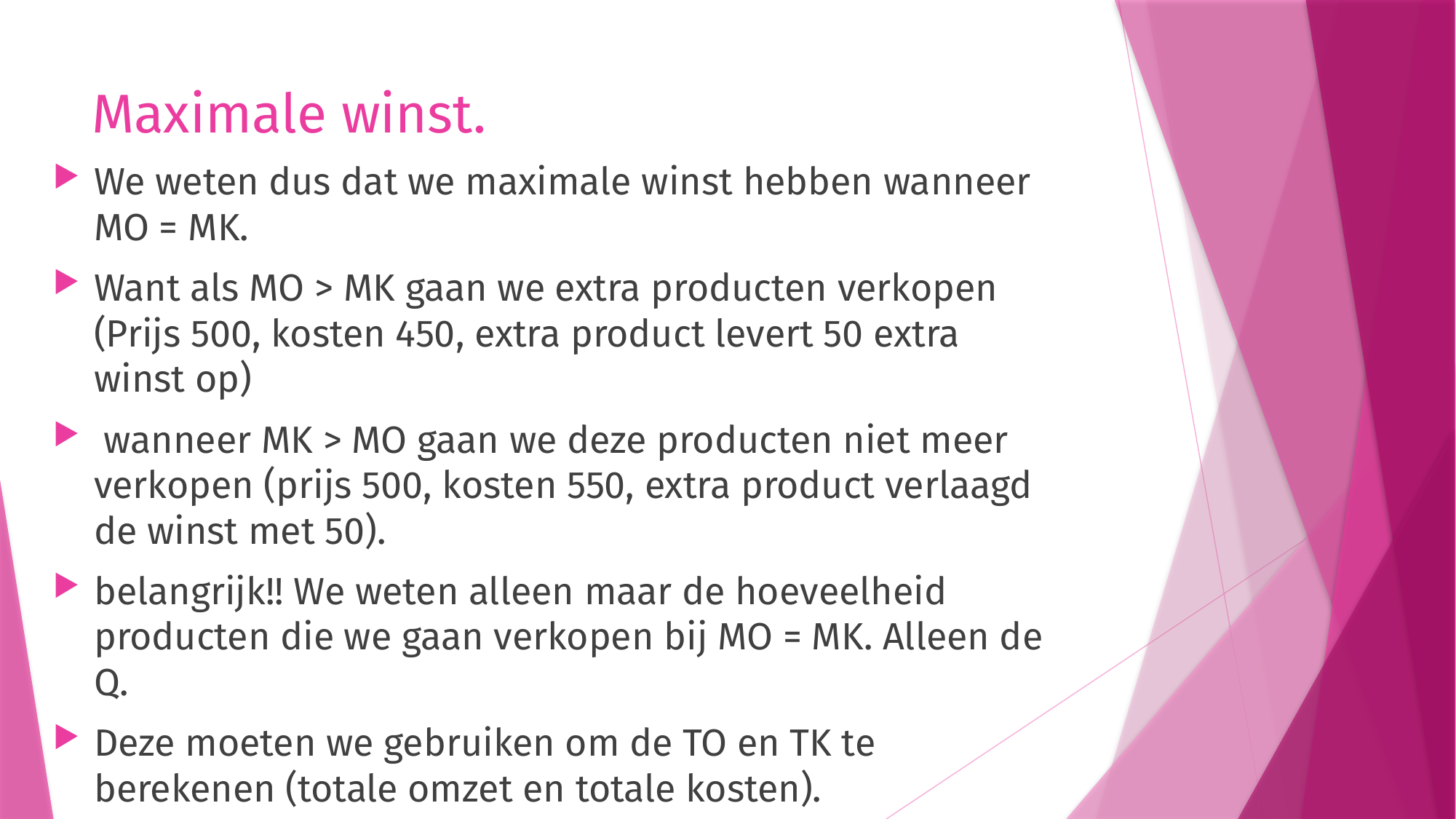

# Maximale winst.
We weten dus dat we maximale winst hebben wanneer MO = MK.
Want als MO > MK gaan we extra producten verkopen (Prijs 500, kosten 450, extra product levert 50 extra winst op)
 wanneer MK > MO gaan we deze producten niet meer verkopen (prijs 500, kosten 550, extra product verlaagd de winst met 50).
belangrijk!! We weten alleen maar de hoeveelheid producten die we gaan verkopen bij MO = MK. Alleen de Q.
Deze moeten we gebruiken om de TO en TK te berekenen (totale omzet en totale kosten).